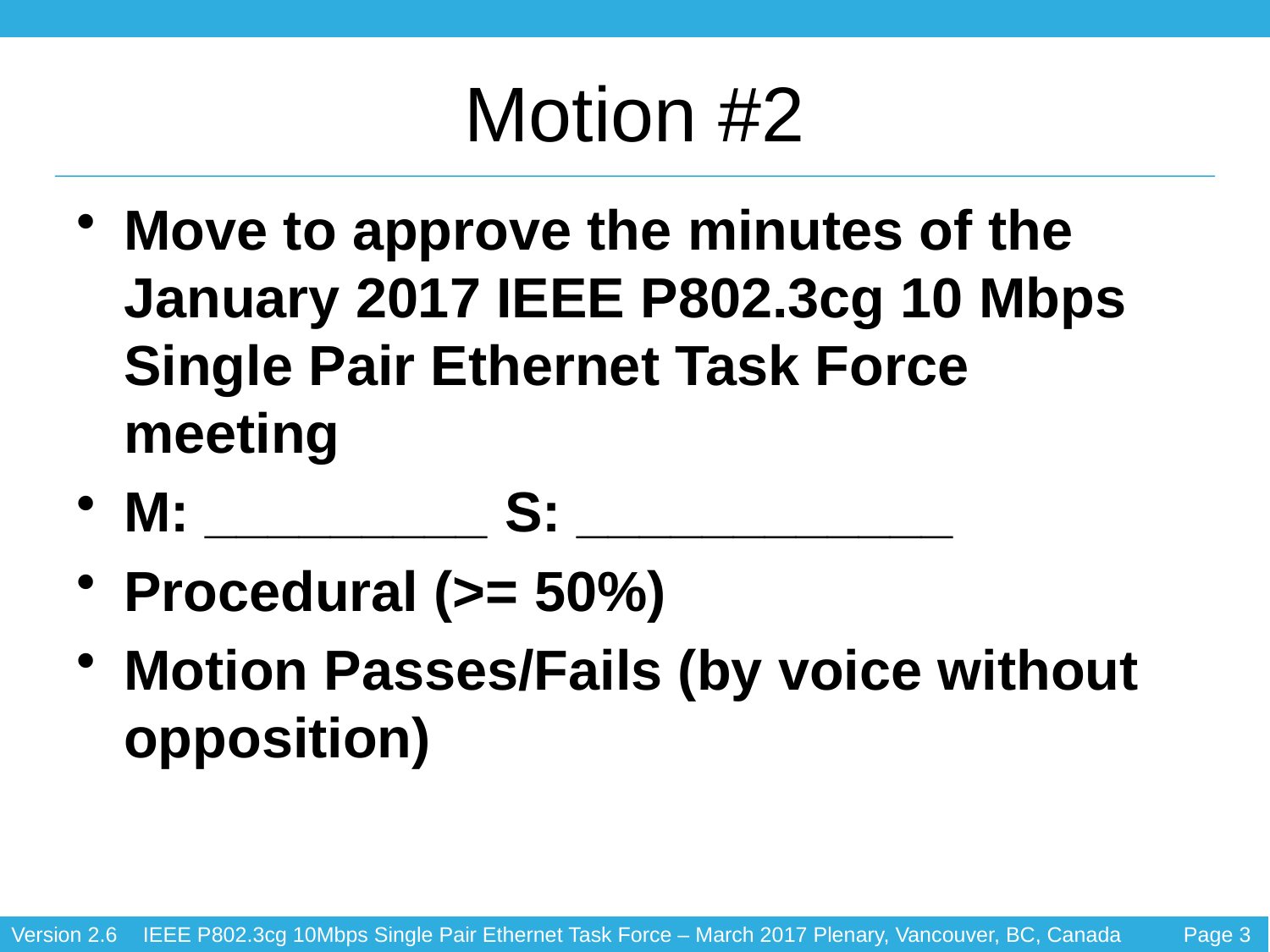

# Motion #2
Move to approve the minutes of the January 2017 IEEE P802.3cg 10 Mbps Single Pair Ethernet Task Force meeting
M: _________	S: ____________
Procedural (>= 50%)
Motion Passes/Fails (by voice without opposition)